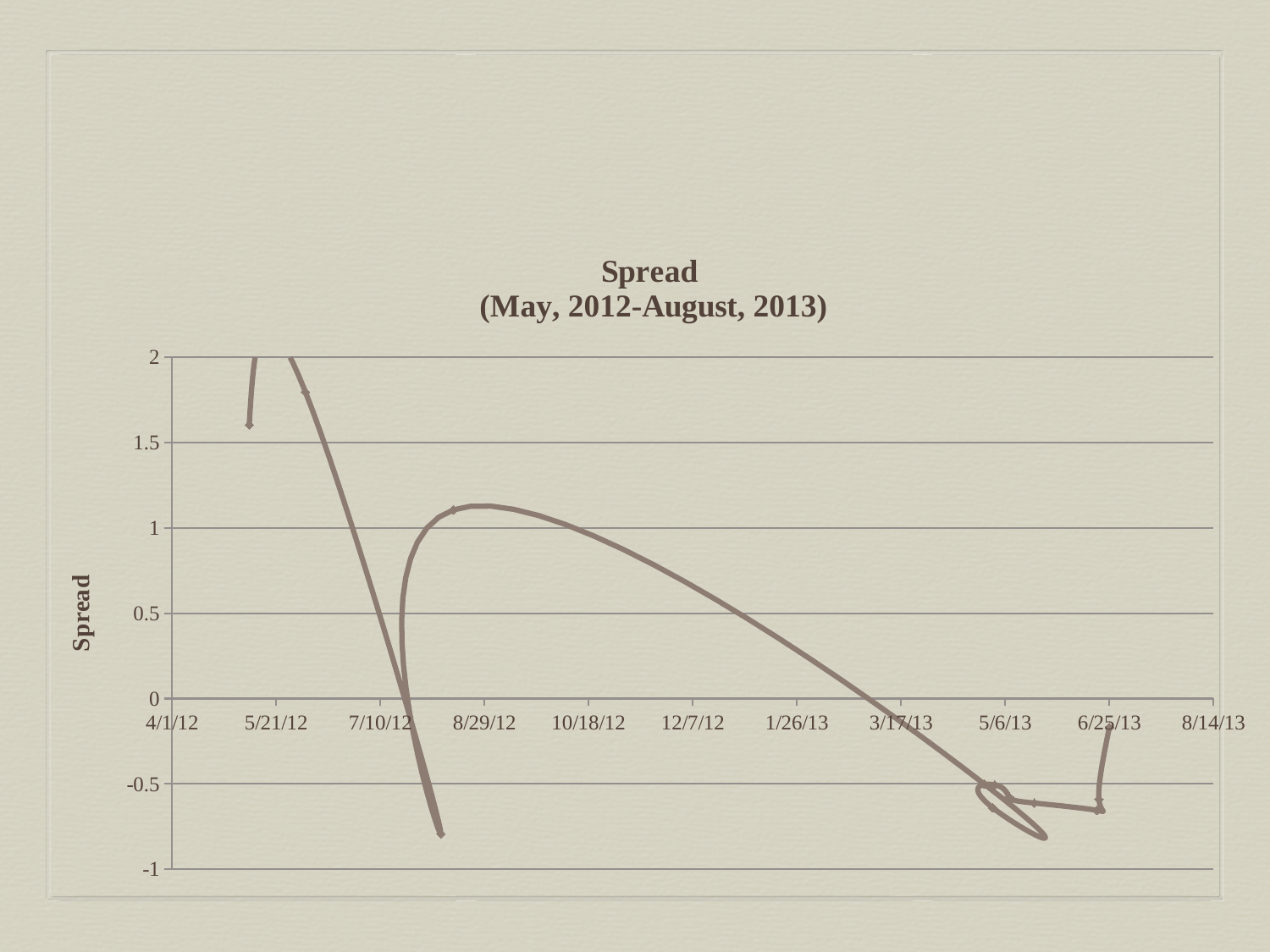

### Chart: Spread
(May, 2012-August, 2013)

| Category | Spread |
|---|---|